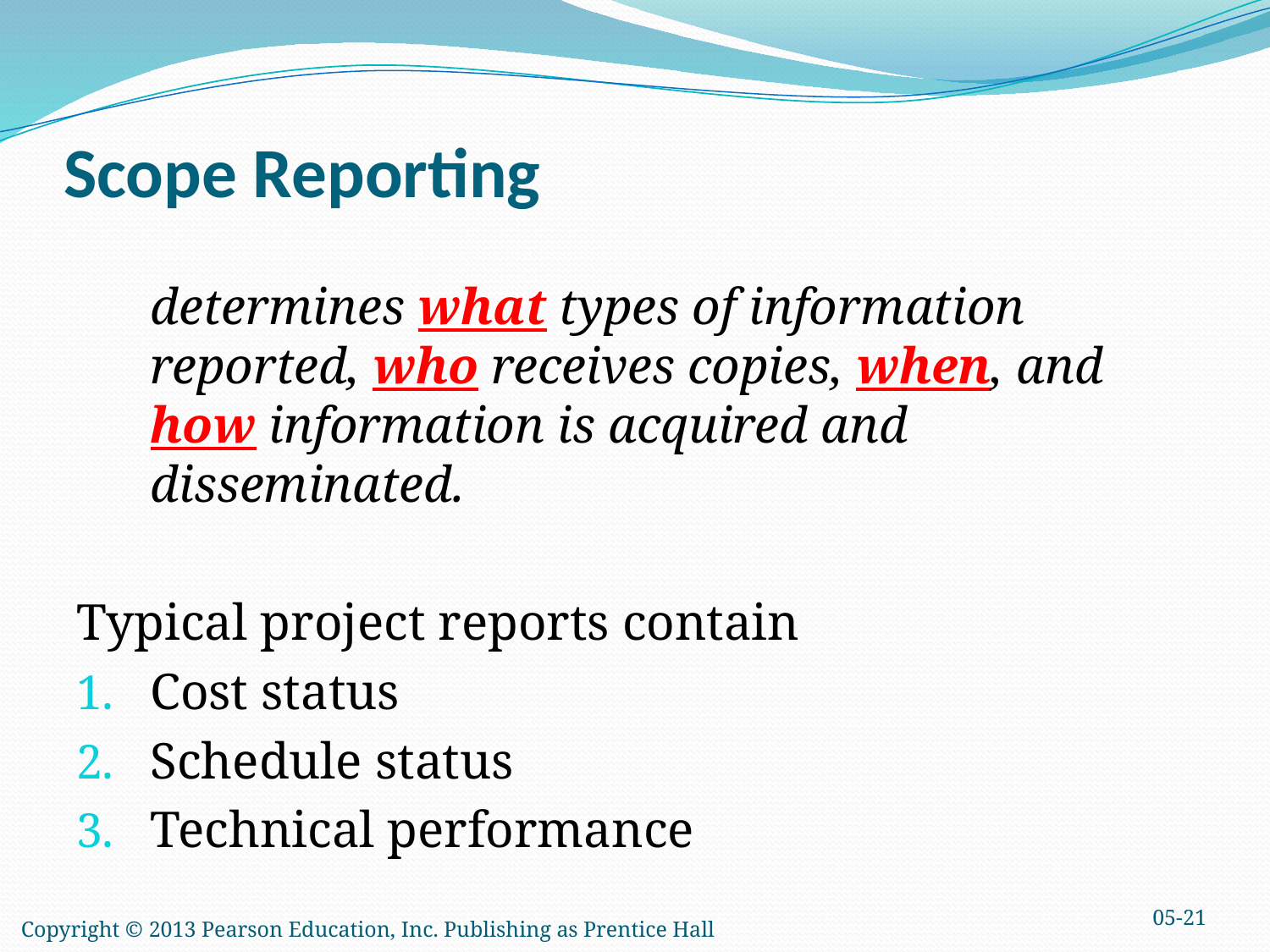

# Scope Reporting
	determines what types of information reported, who receives copies, when, and how information is acquired and disseminated.

Typical project reports contain
Cost status
Schedule status
Technical performance
05-21